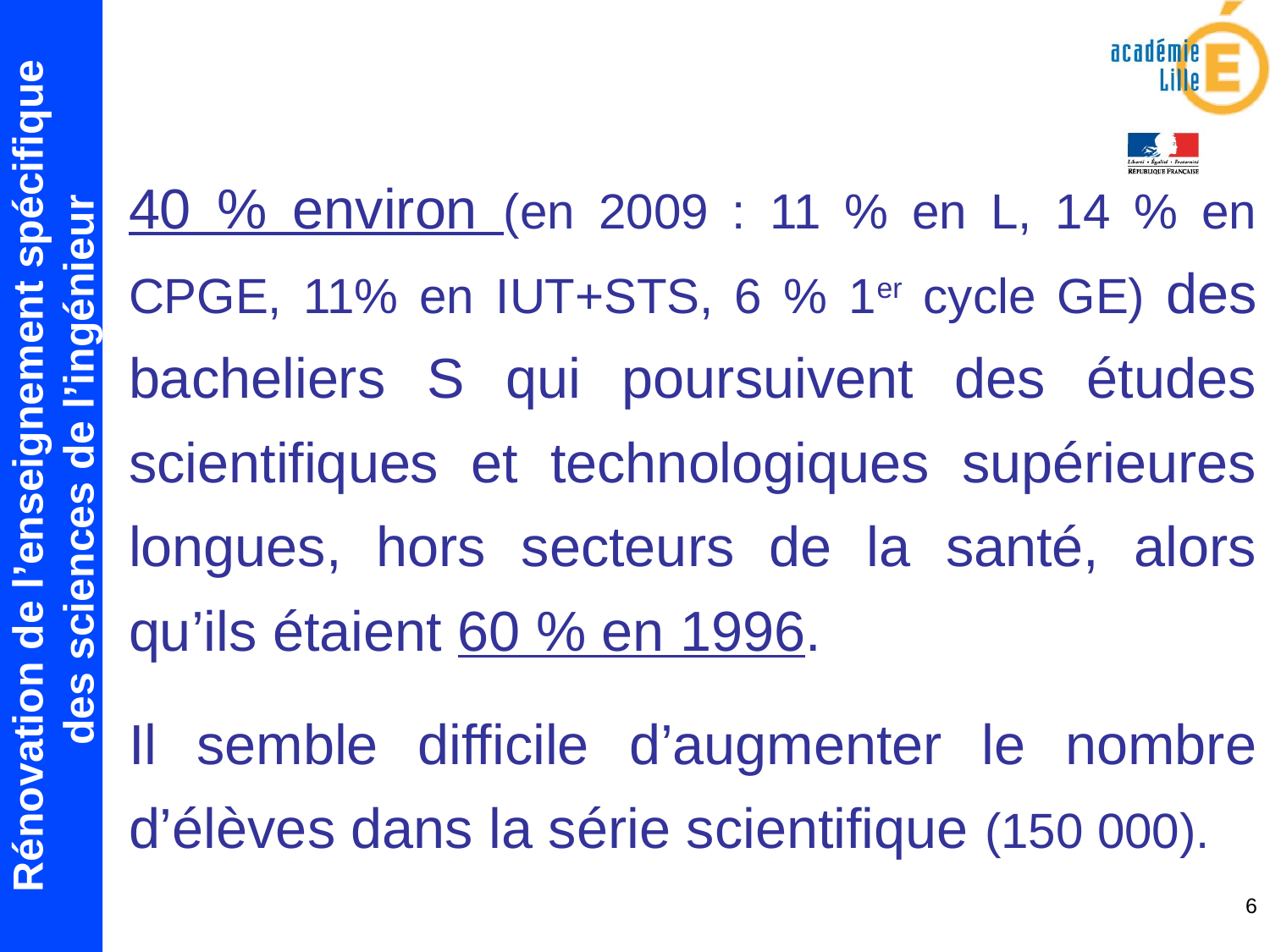

40 % environ (en 2009 : 11 % en L, 14 % en CPGE, 11% en IUT+STS, 6 % 1er cycle GE) des bacheliers S qui poursuivent des études scientifiques et technologiques supérieures longues, hors secteurs de la santé, alors qu’ils étaient 60 % en 1996.
Il semble difficile d’augmenter le nombre d’élèves dans la série scientifique (150 000).
6